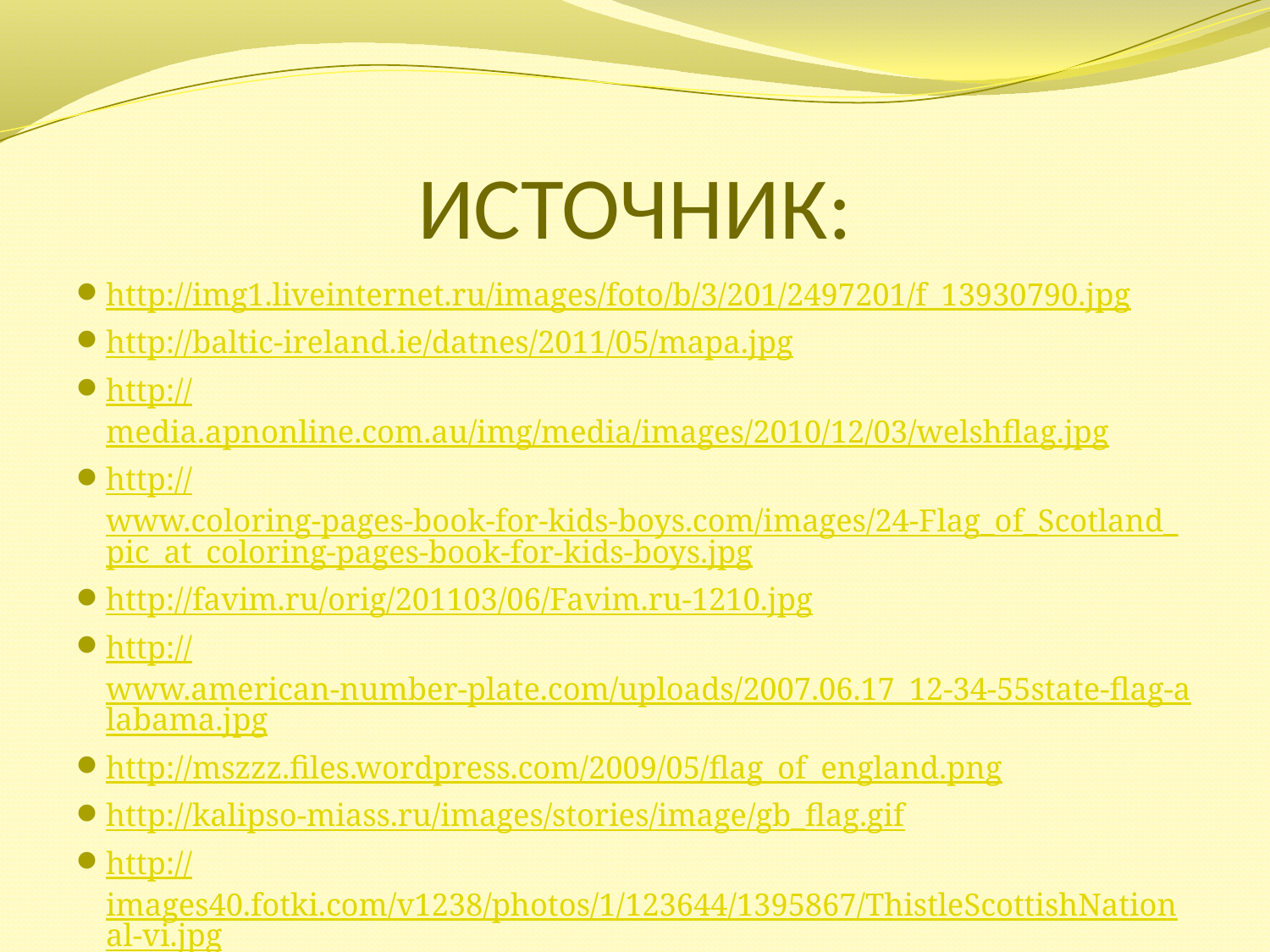

# ИСТОЧНИК:
http://img1.liveinternet.ru/images/foto/b/3/201/2497201/f_13930790.jpg
http://baltic-ireland.ie/datnes/2011/05/mapa.jpg
http://media.apnonline.com.au/img/media/images/2010/12/03/welshflag.jpg
http://www.coloring-pages-book-for-kids-boys.com/images/24-Flag_of_Scotland_pic_at_coloring-pages-book-for-kids-boys.jpg
http://favim.ru/orig/201103/06/Favim.ru-1210.jpg
http://www.american-number-plate.com/uploads/2007.06.17_12-34-55state-flag-alabama.jpg
http://mszzz.files.wordpress.com/2009/05/flag_of_england.png
http://kalipso-miass.ru/images/stories/image/gb_flag.gif
http://images40.fotki.com/v1238/photos/1/123644/1395867/ThistleScottishNational-vi.jpg